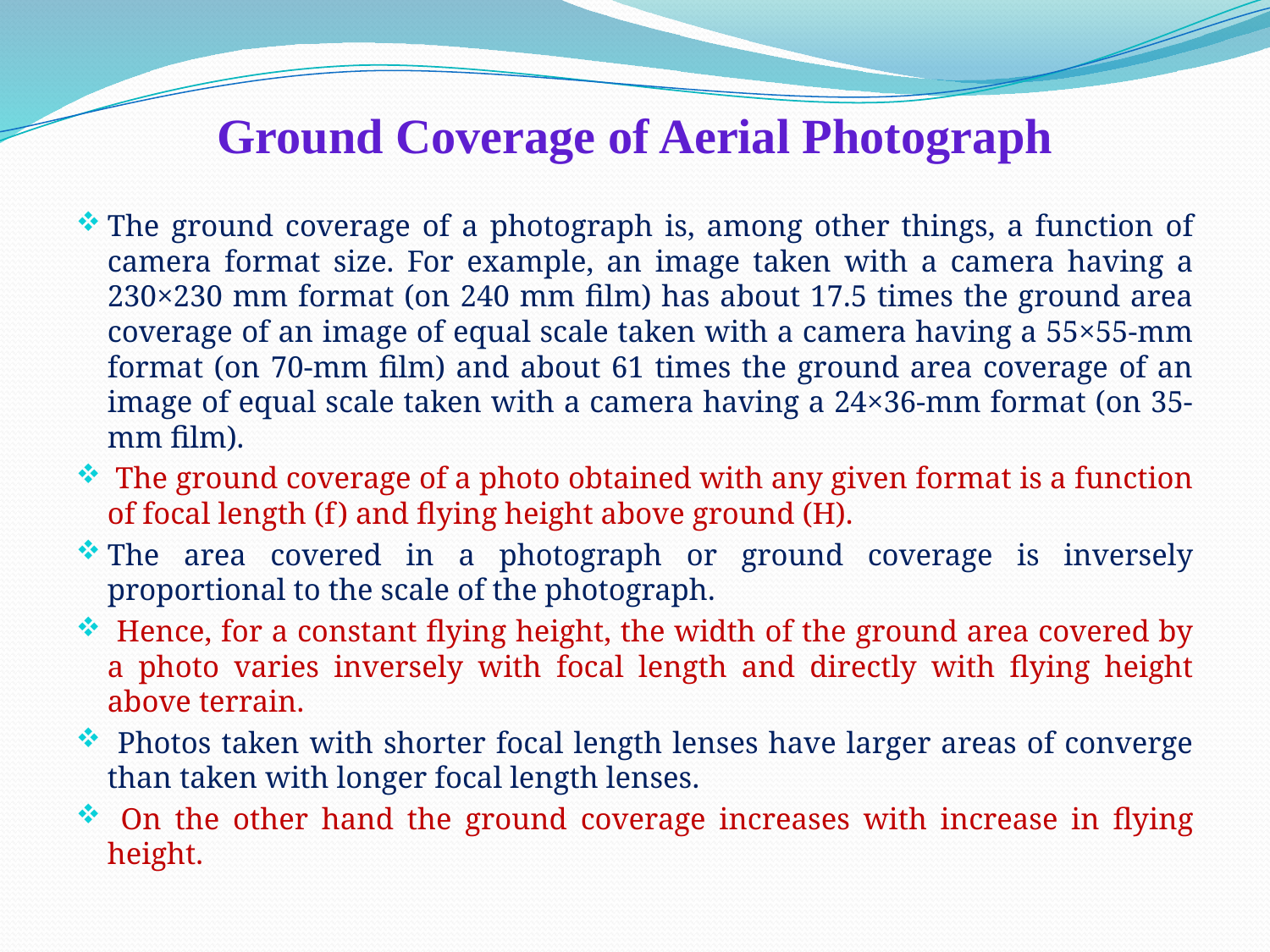

# Ground Coverage of Aerial Photograph
The ground coverage of a photograph is, among other things, a function of camera format size. For example, an image taken with a camera having a 230×230 mm format (on 240 mm film) has about 17.5 times the ground area coverage of an image of equal scale taken with a camera having a 55×55-mm format (on 70-mm film) and about 61 times the ground area coverage of an image of equal scale taken with a camera having a 24×36-mm format (on 35-mm film).
 The ground coverage of a photo obtained with any given format is a function of focal length (f) and flying height above ground (H).
The area covered in a photograph or ground coverage is inversely proportional to the scale of the photograph.
 Hence, for a constant flying height, the width of the ground area covered by a photo varies inversely with focal length and directly with flying height above terrain.
 Photos taken with shorter focal length lenses have larger areas of converge than taken with longer focal length lenses.
 On the other hand the ground coverage increases with increase in flying height.